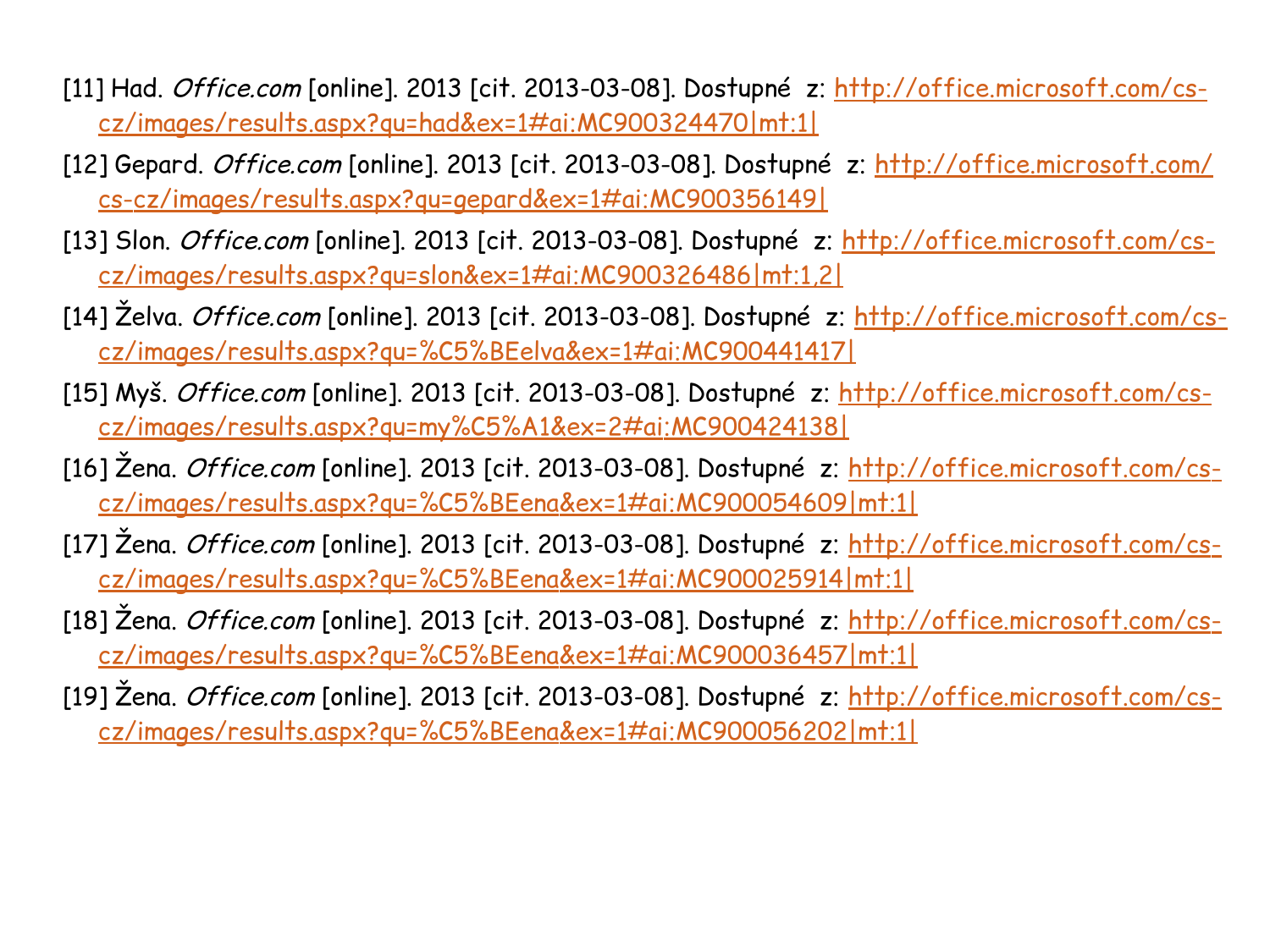

[11] Had. Office.com [online]. 2013 [cit. 2013-03-08]. Dostupné  z: http://office.microsoft.com/cs-cz/images/results.aspx?qu=had&ex=1#ai:MC900324470|mt:1|
[12] Gepard. Office.com [online]. 2013 [cit. 2013-03-08]. Dostupné  z: http://office.microsoft.com/cs-cz/images/results.aspx?qu=gepard&ex=1#ai:MC900356149|
[13] Slon. Office.com [online]. 2013 [cit. 2013-03-08]. Dostupné  z: http://office.microsoft.com/cs-cz/images/results.aspx?qu=slon&ex=1#ai:MC900326486|mt:1,2|
[14] Želva. Office.com [online]. 2013 [cit. 2013-03-08]. Dostupné  z: http://office.microsoft.com/cs-cz/images/results.aspx?qu=%C5%BEelva&ex=1#ai:MC900441417|
[15] Myš. Office.com [online]. 2013 [cit. 2013-03-08]. Dostupné  z: http://office.microsoft.com/cs-cz/images/results.aspx?qu=my%C5%A1&ex=2#ai:MC900424138|
[16] Žena. Office.com [online]. 2013 [cit. 2013-03-08]. Dostupné  z: http://office.microsoft.com/cs-cz/images/results.aspx?qu=%C5%BEena&ex=1#ai:MC900054609|mt:1|
[17] Žena. Office.com [online]. 2013 [cit. 2013-03-08]. Dostupné  z: http://office.microsoft.com/cs-cz/images/results.aspx?qu=%C5%BEena&ex=1#ai:MC900025914|mt:1|
[18] Žena. Office.com [online]. 2013 [cit. 2013-03-08]. Dostupné  z: http://office.microsoft.com/cs-cz/images/results.aspx?qu=%C5%BEena&ex=1#ai:MC900036457|mt:1|
[19] Žena. Office.com [online]. 2013 [cit. 2013-03-08]. Dostupné  z: http://office.microsoft.com/cs-cz/images/results.aspx?qu=%C5%BEena&ex=1#ai:MC900056202|mt:1|